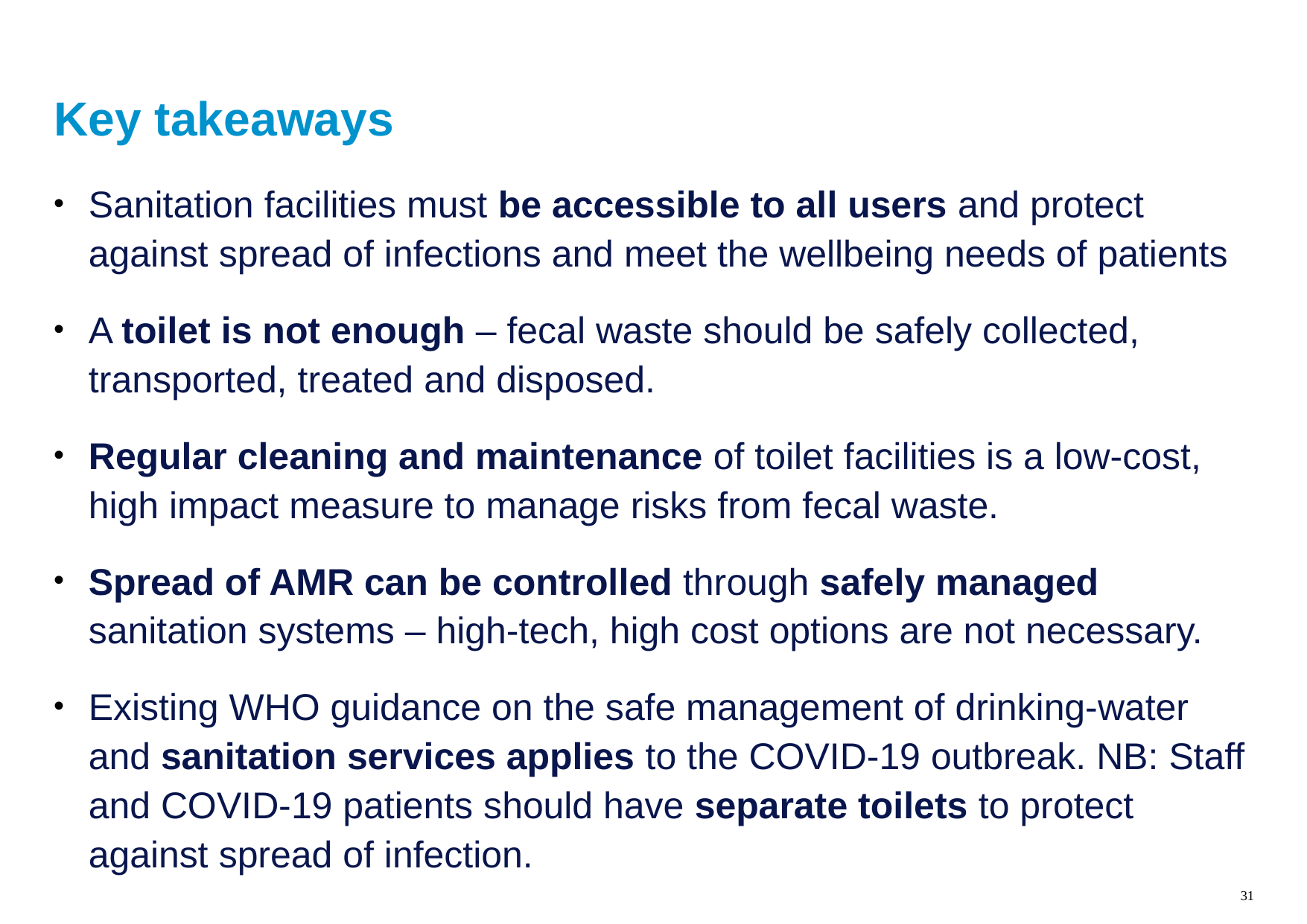

# Key takeaways
Sanitation facilities must be accessible to all users and protect against spread of infections and meet the wellbeing needs of patients
A toilet is not enough – fecal waste should be safely collected, transported, treated and disposed.
Regular cleaning and maintenance of toilet facilities is a low-cost, high impact measure to manage risks from fecal waste.
Spread of AMR can be controlled through safely managed sanitation systems – high-tech, high cost options are not necessary.
Existing WHO guidance on the safe management of drinking-water and sanitation services applies to the COVID-19 outbreak. NB: Staff and COVID-19 patients should have separate toilets to protect against spread of infection.

31